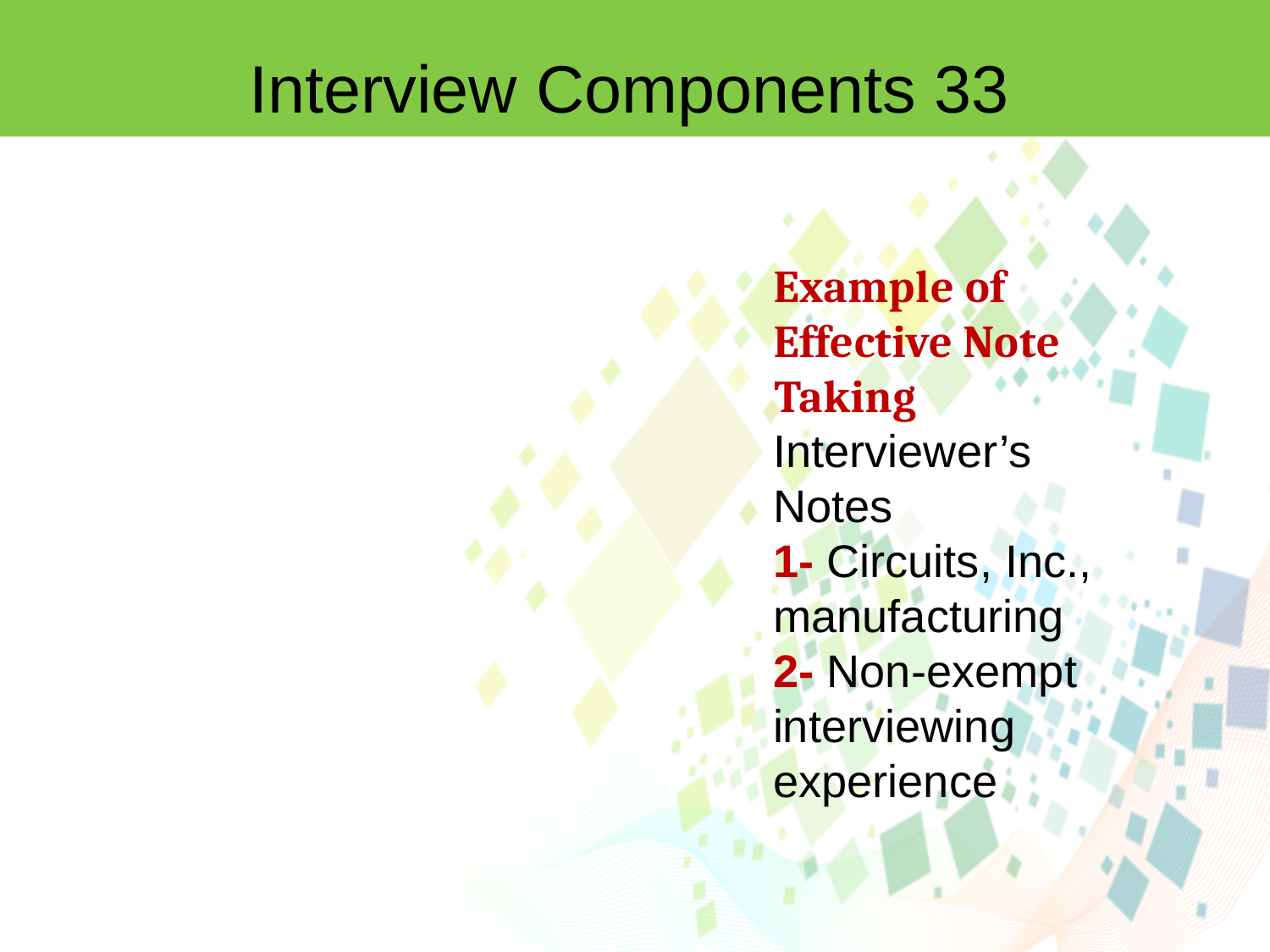

Interview Components 33
Example of Effective Note Taking
Interviewer’s Notes
1- Circuits, Inc., manufacturing
2- Non-exempt interviewing experience